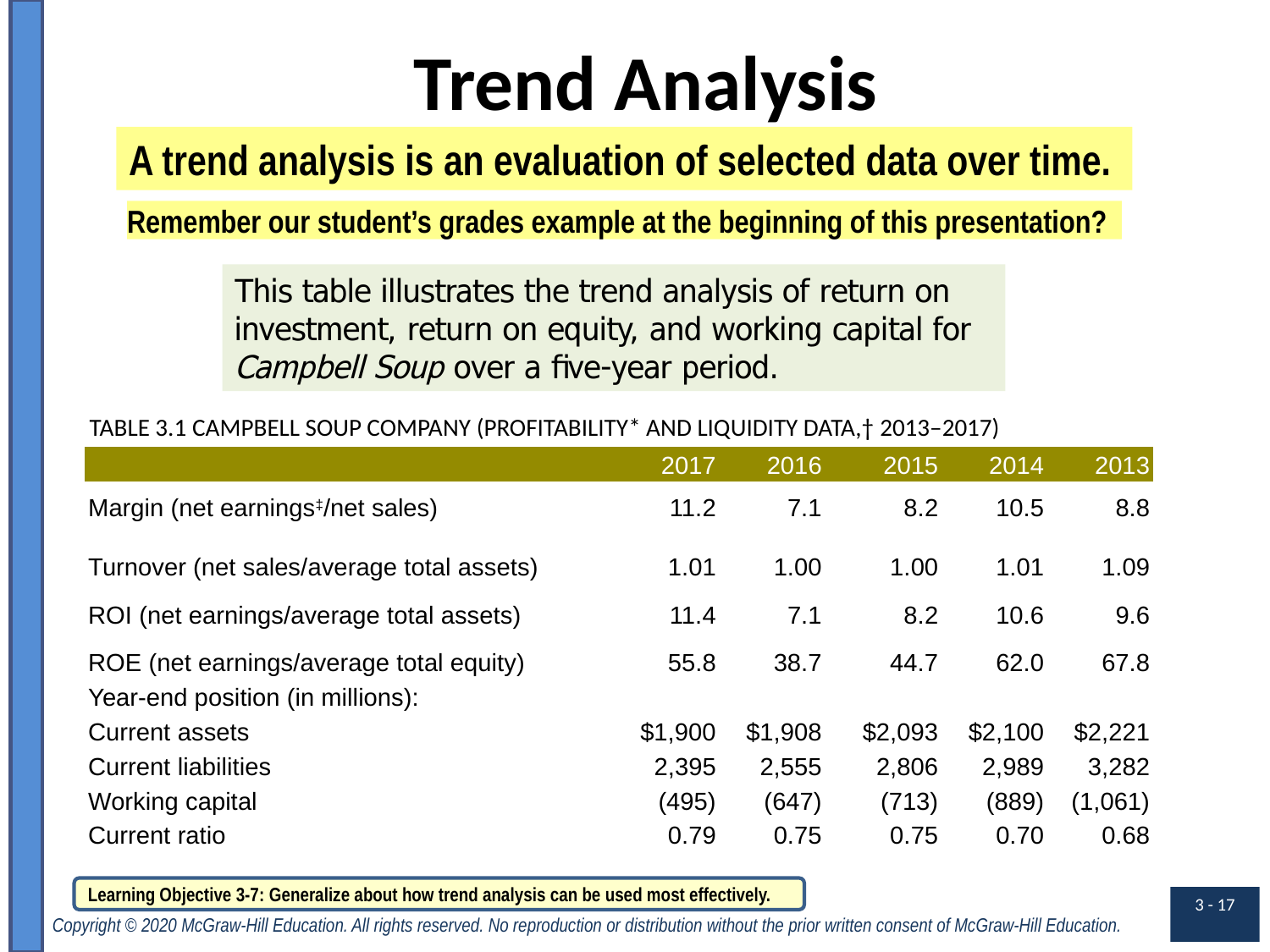

# Trend Analysis
A trend analysis is an evaluation of selected data over time.
Remember our student’s grades example at the beginning of this presentation?

This table illustrates the trend analysis of return on investment, return on equity, and working capital for Campbell Soup over a five-year period.
| TABLE 3.1 CAMPBELL SOUP COMPANY (PROFITABILITY\* AND LIQUIDITY DATA,† 2013–2017) |  |  |  |  |  |
| --- | --- | --- | --- | --- | --- |
|  | 2017 | 2016 | 2015 | 2014 | 2013 |
| Margin (net earnings‡/net sales) | 11.2 | 7.1 | 8.2 | 10.5 | 8.8 |
| Turnover (net sales/average total assets) | 1.01 | 1.00 | 1.00 | 1.01 | 1.09 |
| ROI (net earnings/average total assets) | 11.4 | 7.1 | 8.2 | 10.6 | 9.6 |
| ROE (net earnings/average total equity) | 55.8 | 38.7 | 44.7 | 62.0 | 67.8 |
| Year-end position (in millions): |  |  |  |  |  |
| Current assets | $1,900 | $1,908 | $2,093 | $2,100 | $2,221 |
| Current liabilities | 2,395 | 2,555 | 2,806 | 2,989 | 3,282 |
| Working capital | (495) | (647) | (713) | (889) | (1,061) |
| Current ratio | 0.79 | 0.75 | 0.75 | 0.70 | 0.68 |
Learning Objective 3-7: Generalize about how trend analysis can be used most effectively.